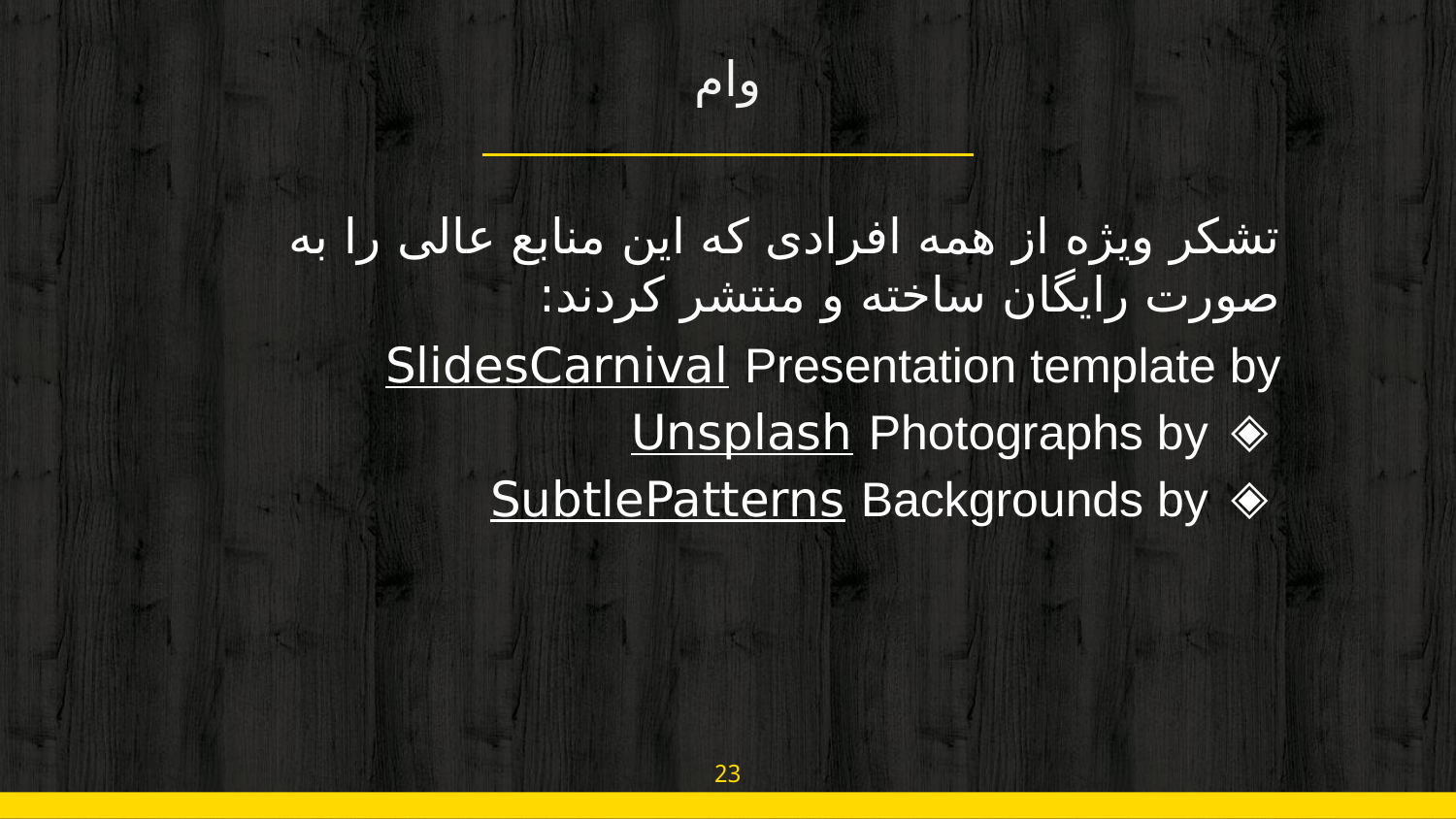

# وام
تشکر ویژه از همه افرادی که این منابع عالی را به صورت رایگان ساخته و منتشر کردند:
Presentation template by SlidesCarnival
Photographs by Unsplash
Backgrounds by SubtlePatterns
23